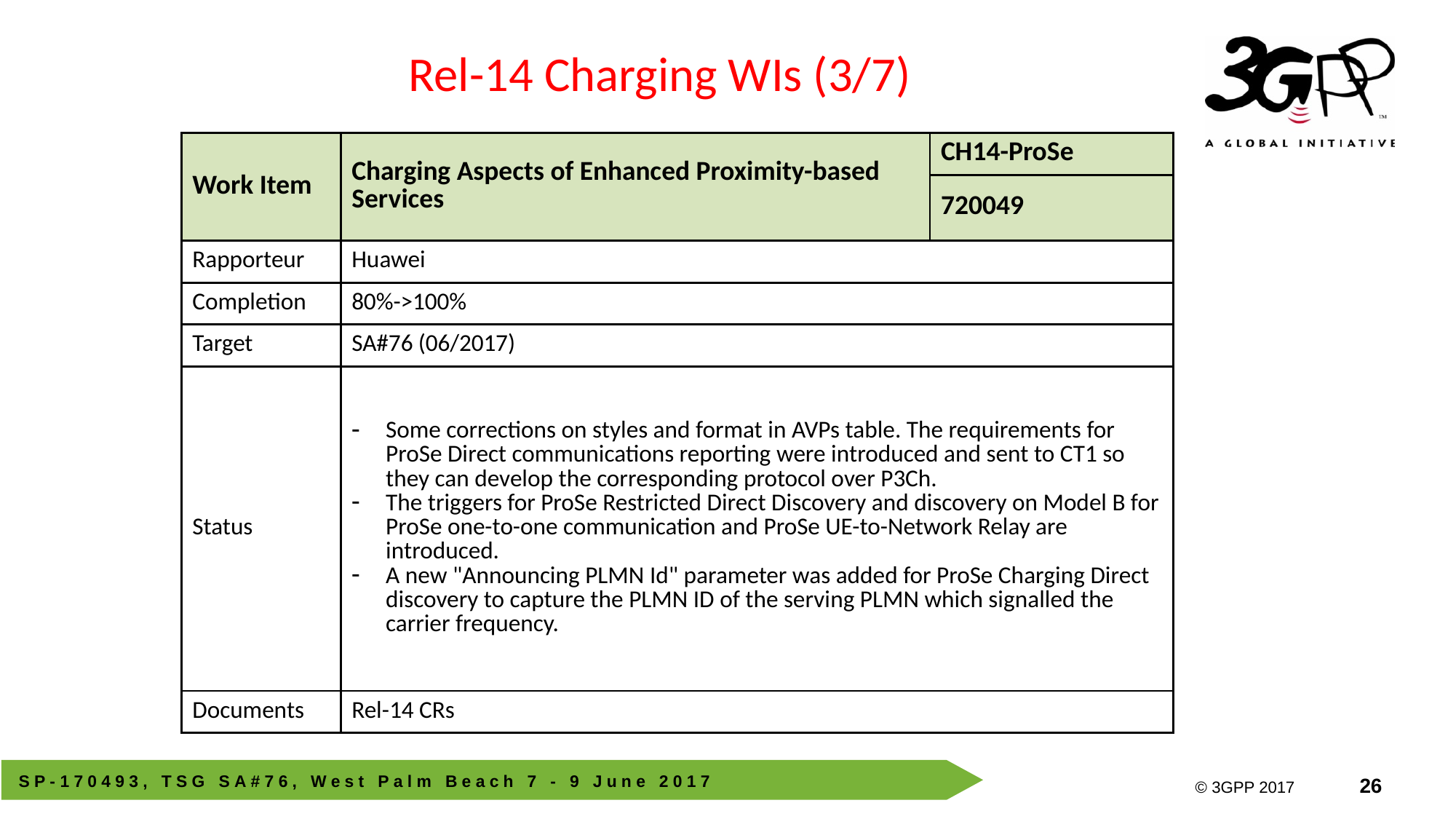

Rel-14 Charging WIs (3/7)
| Work Item | Charging Aspects of Enhanced Proximity-based Services | CH14-ProSe |
| --- | --- | --- |
|  |  | 720049 |
| Rapporteur | Huawei |  |
| Completion | 80%->100% |  |
| Target | SA#76 (06/2017) |  |
| Status | Some corrections on styles and format in AVPs table. The requirements for ProSe Direct communications reporting were introduced and sent to CT1 so they can develop the corresponding protocol over P3Ch. The triggers for ProSe Restricted Direct Discovery and discovery on Model B for ProSe one-to-one communication and ProSe UE-to-Network Relay are introduced. A new "Announcing PLMN Id" parameter was added for ProSe Charging Direct discovery to capture the PLMN ID of the serving PLMN which signalled the carrier frequency. |  |
| Documents | Rel-14 CRs |  |